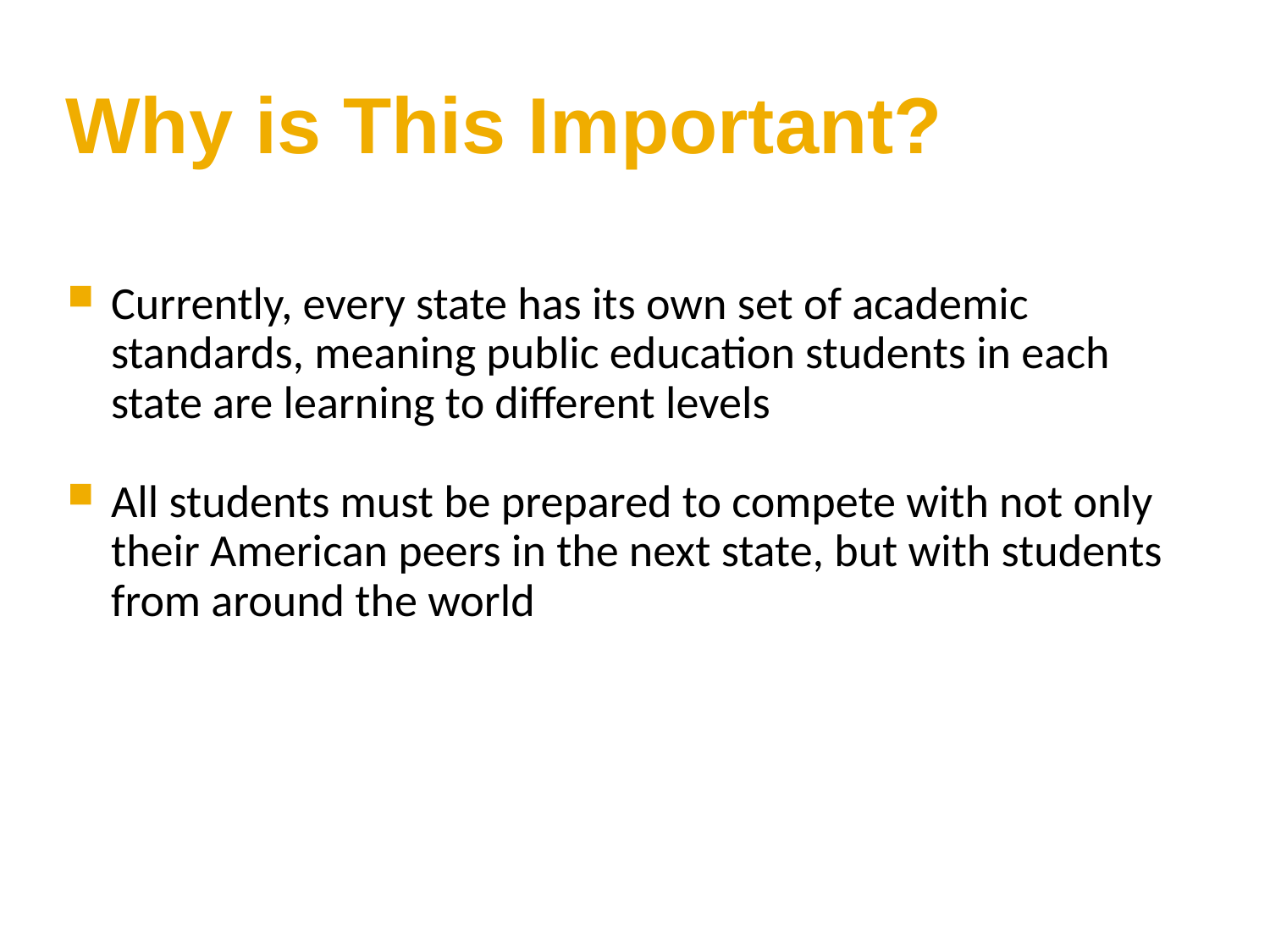

Why is This Important?

Currently, every state has its own set of academic standards, meaning public education students in each state are learning to different levels

All students must be prepared to compete with not only their American peers in the next state, but with students from around the world